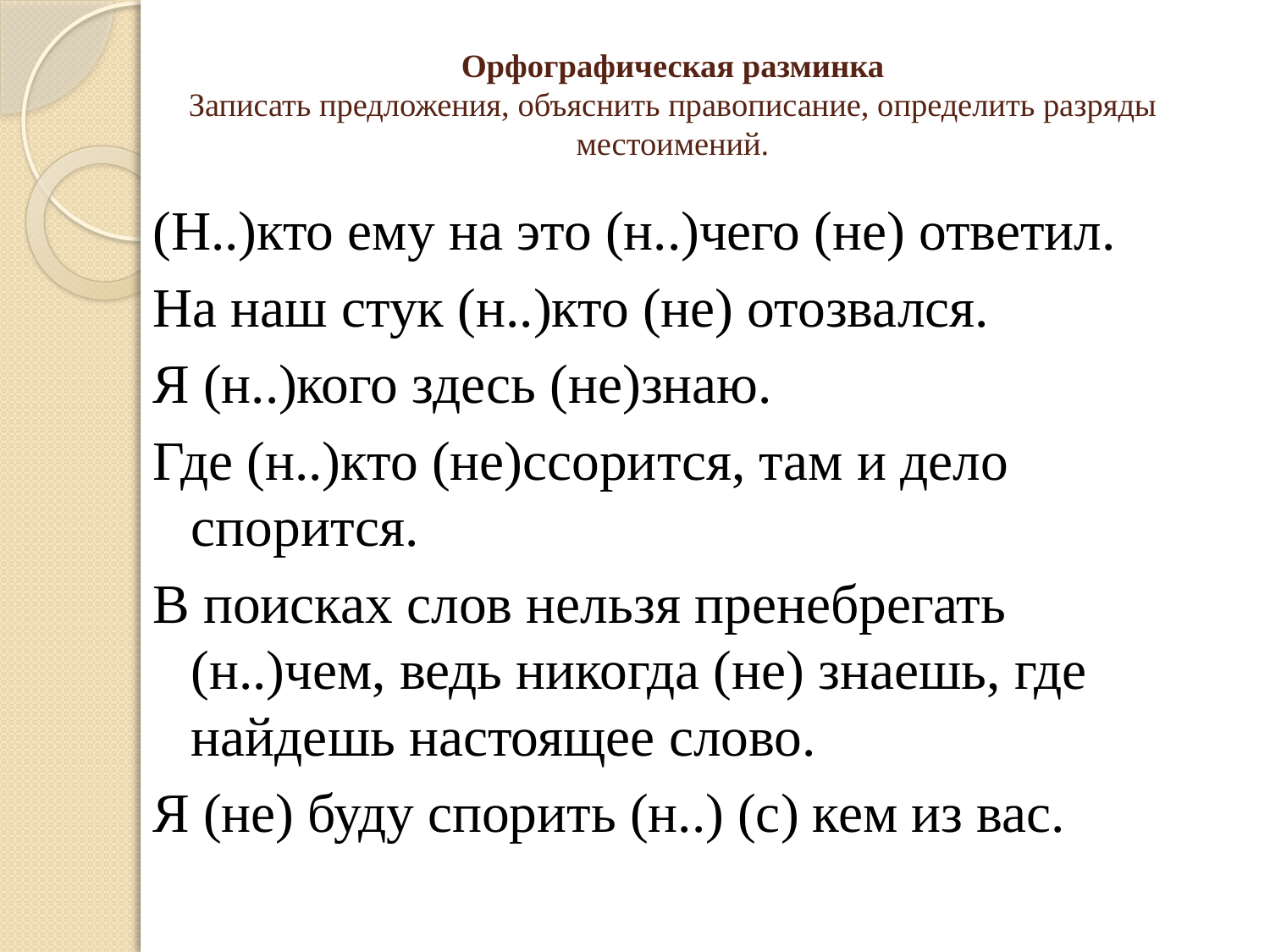

# Орфографическая разминка Записать предложения, объяснить правописание, определить разряды местоимений.
(Н..)кто ему на это (н..)чего (не) ответил.
На наш стук (н..)кто (не) отозвался.
Я (н..)кого здесь (не)знаю.
Где (н..)кто (не)ссорится, там и дело спорится.
В поисках слов нельзя пренебрегать (н..)чем, ведь никогда (не) знаешь, где найдешь настоящее слово.
Я (не) буду спорить (н..) (с) кем из вас.